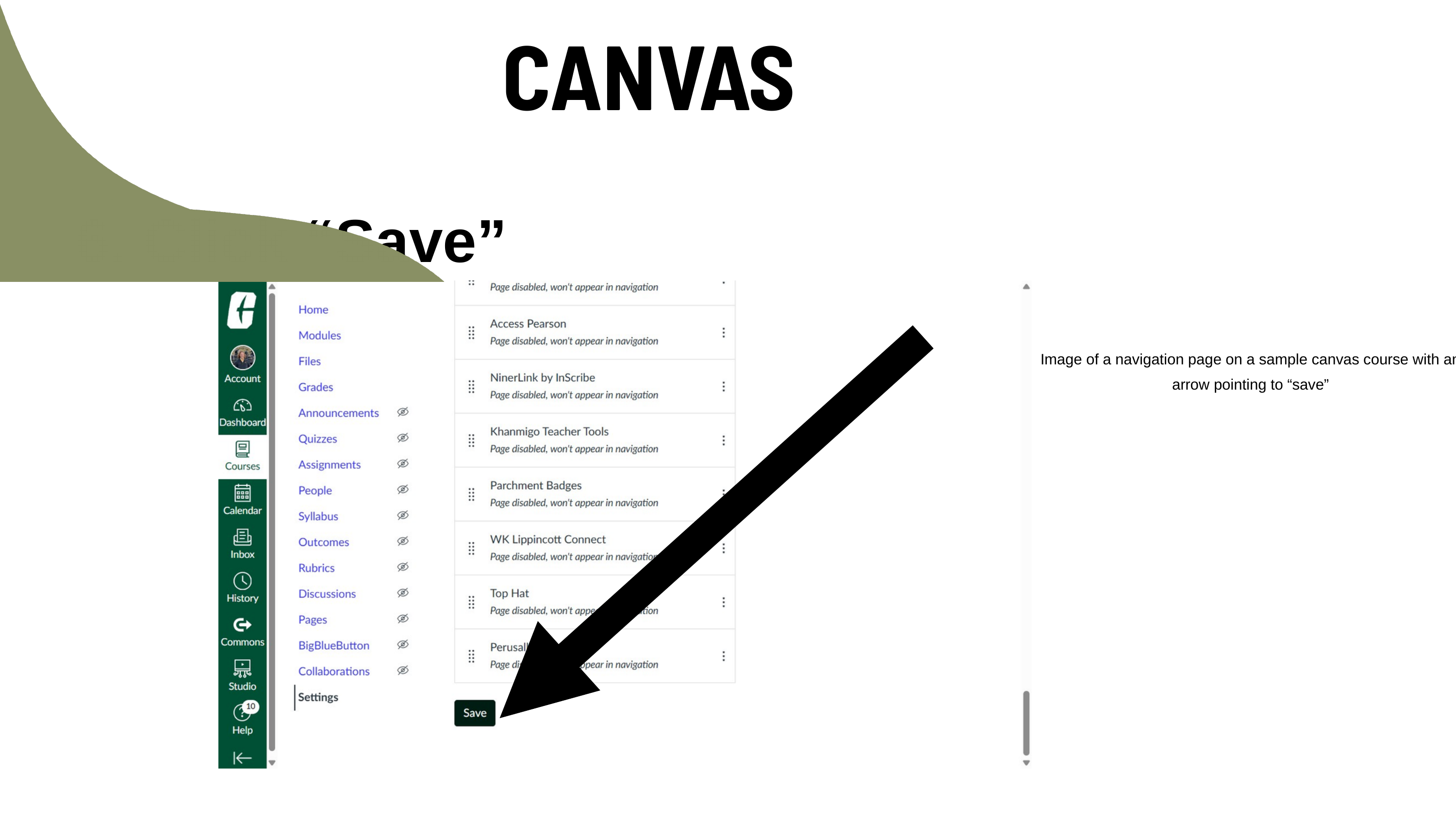

CANVAS

6. Click “Save”

Image of a navigation page on a sample canvas course with an arrow pointing to “save”